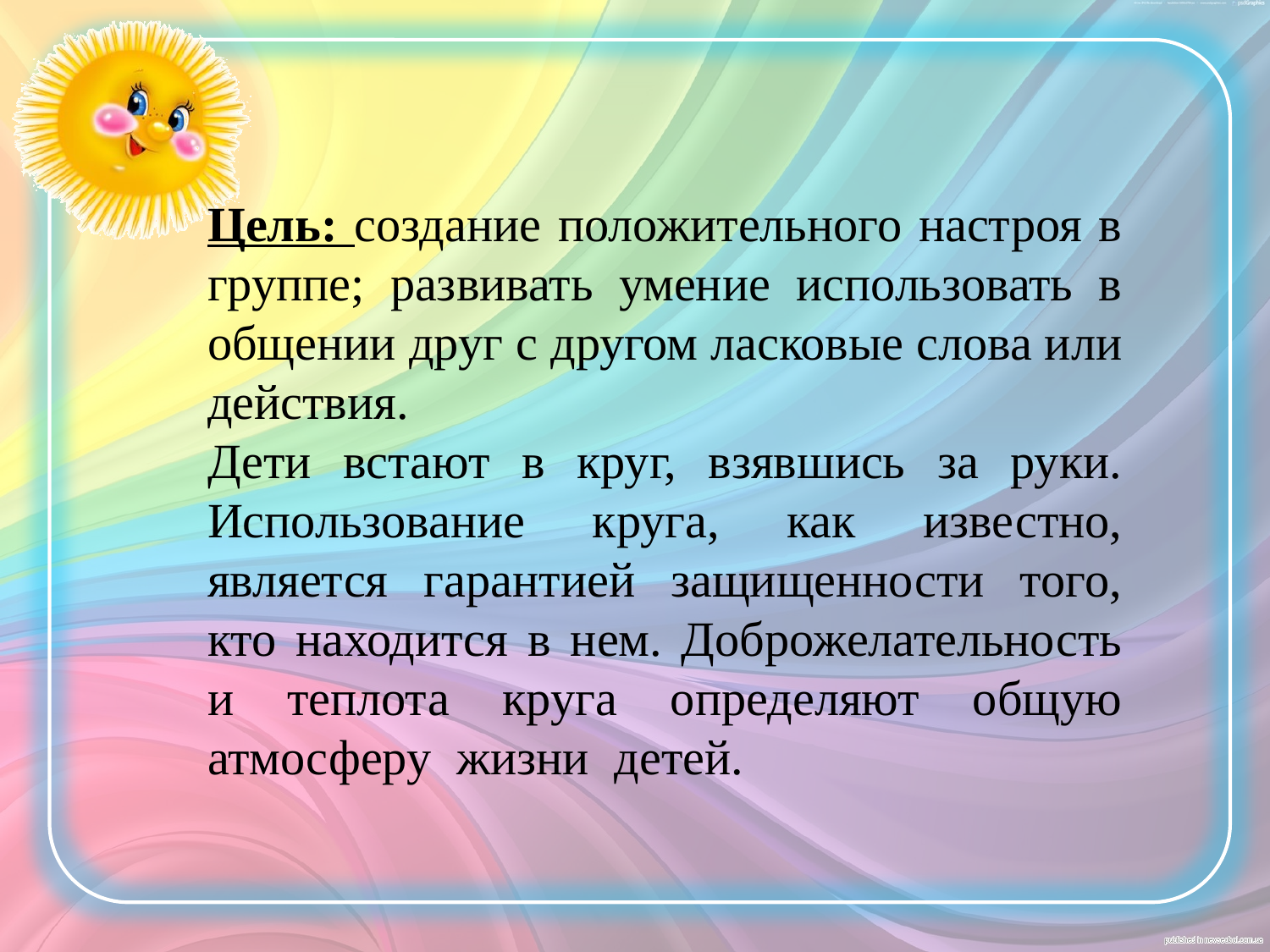

Цель: создание положительного настроя в группе; развивать умение использовать в общении друг с другом ласковые слова или действия. 						Дети встают в круг, взявшись за руки. Использование круга, как известно, является гарантией защищенности того, кто находится в нем. Доброжелательность и теплота круга определяют общую атмосферу жизни детей.